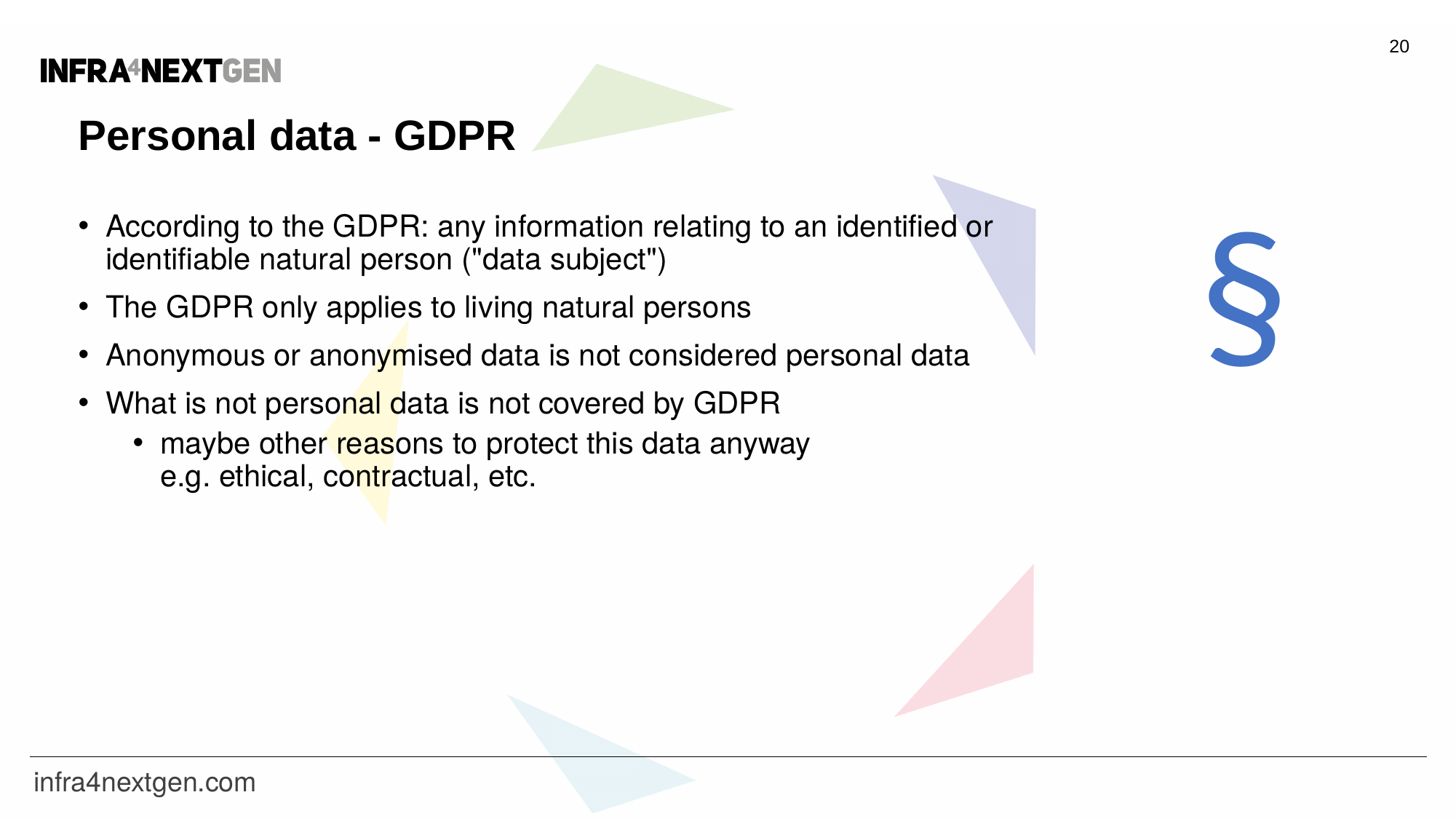

20
# Personal data - GDPR
§
According to the GDPR: any information relating to an identified or identifiable natural person ("data subject")
The GDPR only applies to living natural persons
Anonymous or anonymised data is not considered personal data
What is not personal data is not covered by GDPR
maybe other reasons to protect this data anyway
e.g. ethical, contractual, etc.

infra4nextgen.com